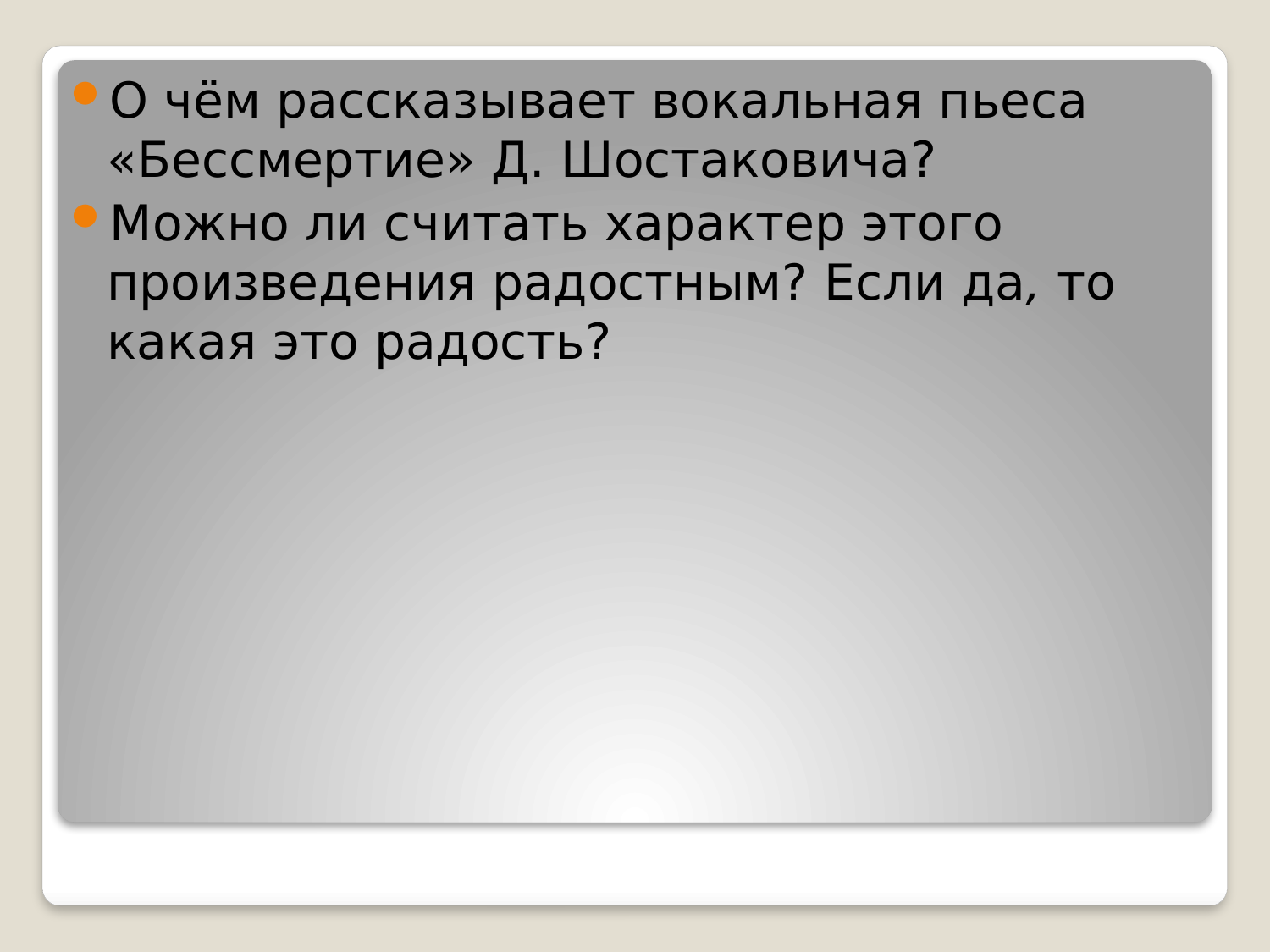

О чём рассказывает вокальная пьеса «Бессмертие» Д. Шостаковича?
Можно ли считать характер этого произведения радостным? Если да, то какая это радость?